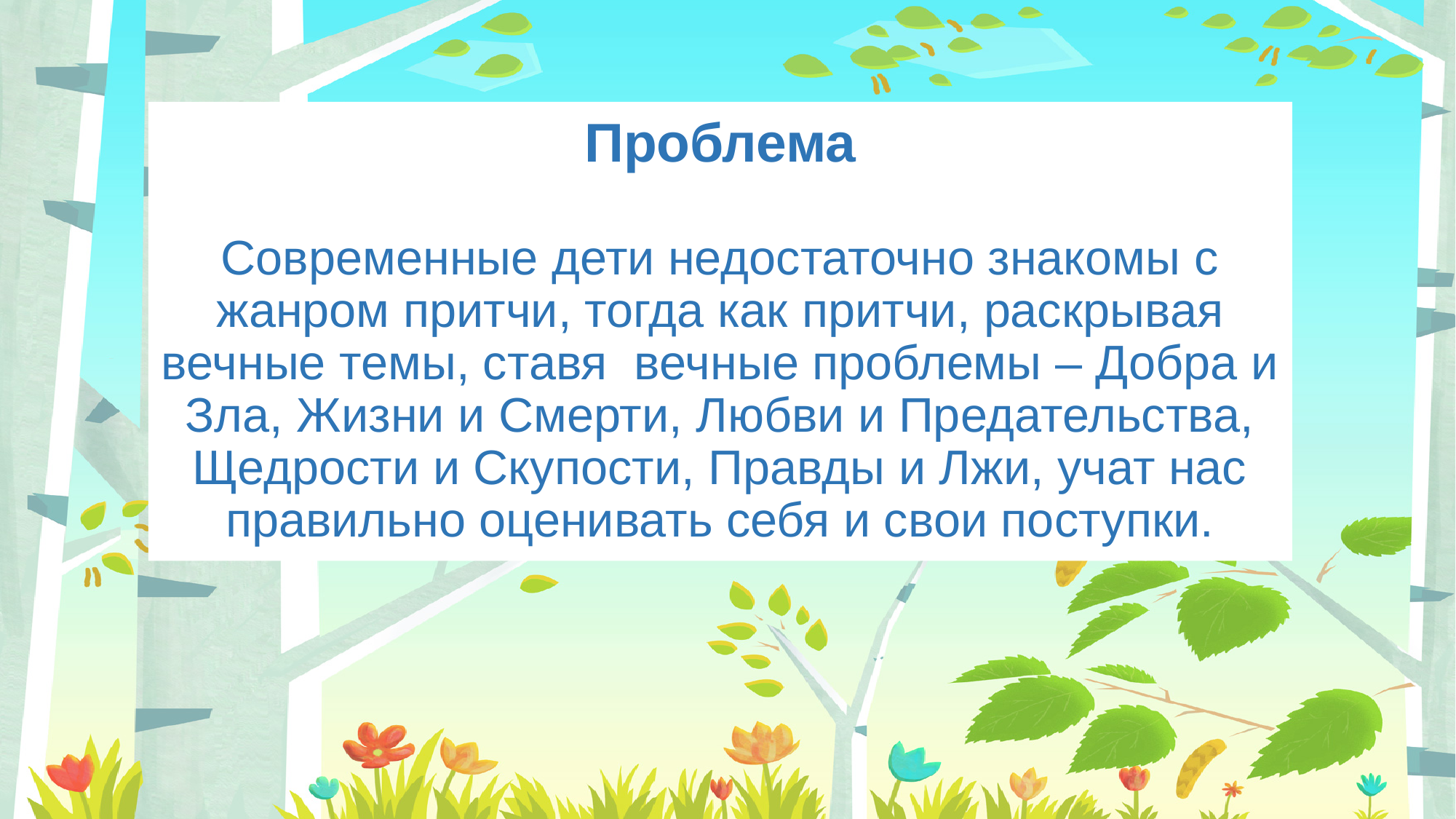

# Проблема Современные дети недостаточно знакомы с жанром притчи, тогда как притчи, раскрывая вечные темы, ставя  вечные проблемы – Добра и Зла, Жизни и Смерти, Любви и Предательства, Щедрости и Скупости, Правды и Лжи, учат нас правильно оценивать себя и свои поступки.